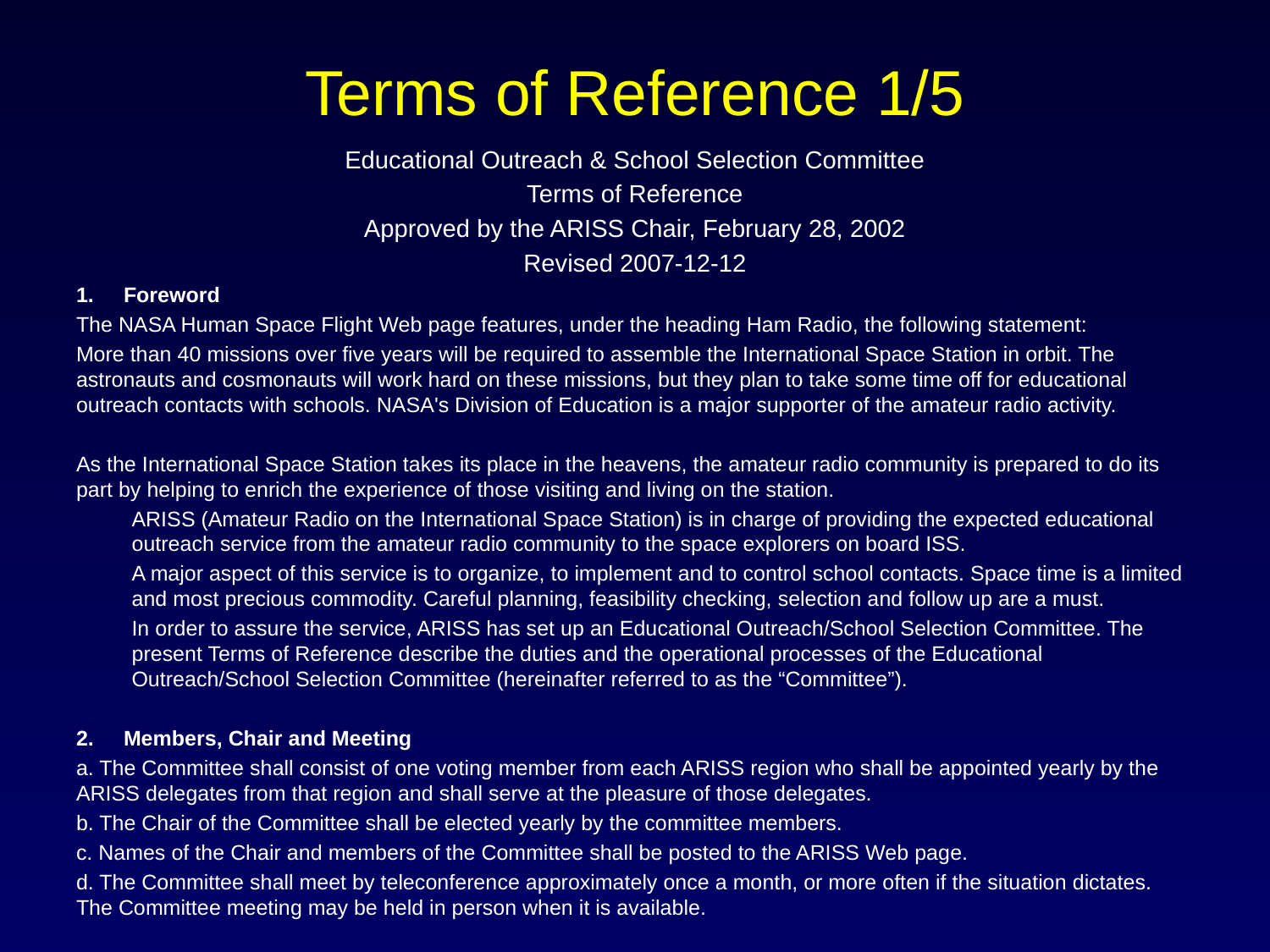

# Terms of Reference 1/5
Educational Outreach & School Selection Committee
Terms of Reference
Approved by the ARISS Chair, February 28, 2002
Revised 2007-12-12
1.     Foreword
The NASA Human Space Flight Web page features, under the heading Ham Radio, the following statement:
More than 40 missions over five years will be required to assemble the International Space Station in orbit. The astronauts and cosmonauts will work hard on these missions, but they plan to take some time off for educational outreach contacts with schools. NASA's Division of Education is a major supporter of the amateur radio activity.

As the International Space Station takes its place in the heavens, the amateur radio community is prepared to do its part by helping to enrich the experience of those visiting and living on the station.
ARISS (Amateur Radio on the International Space Station) is in charge of providing the expected educational outreach service from the amateur radio community to the space explorers on board ISS.
A major aspect of this service is to organize, to implement and to control school contacts. Space time is a limited and most precious commodity. Careful planning, feasibility checking, selection and follow up are a must.
In order to assure the service, ARISS has set up an Educational Outreach/School Selection Committee. The present Terms of Reference describe the duties and the operational processes of the Educational Outreach/School Selection Committee (hereinafter referred to as the “Committee”).

2.     Members, Chair and Meeting
a. The Committee shall consist of one voting member from each ARISS region who shall be appointed yearly by the ARISS delegates from that region and shall serve at the pleasure of those delegates.
b. The Chair of the Committee shall be elected yearly by the committee members.
c. Names of the Chair and members of the Committee shall be posted to the ARISS Web page.
d. The Committee shall meet by teleconference approximately once a month, or more often if the situation dictates. The Committee meeting may be held in person when it is available.